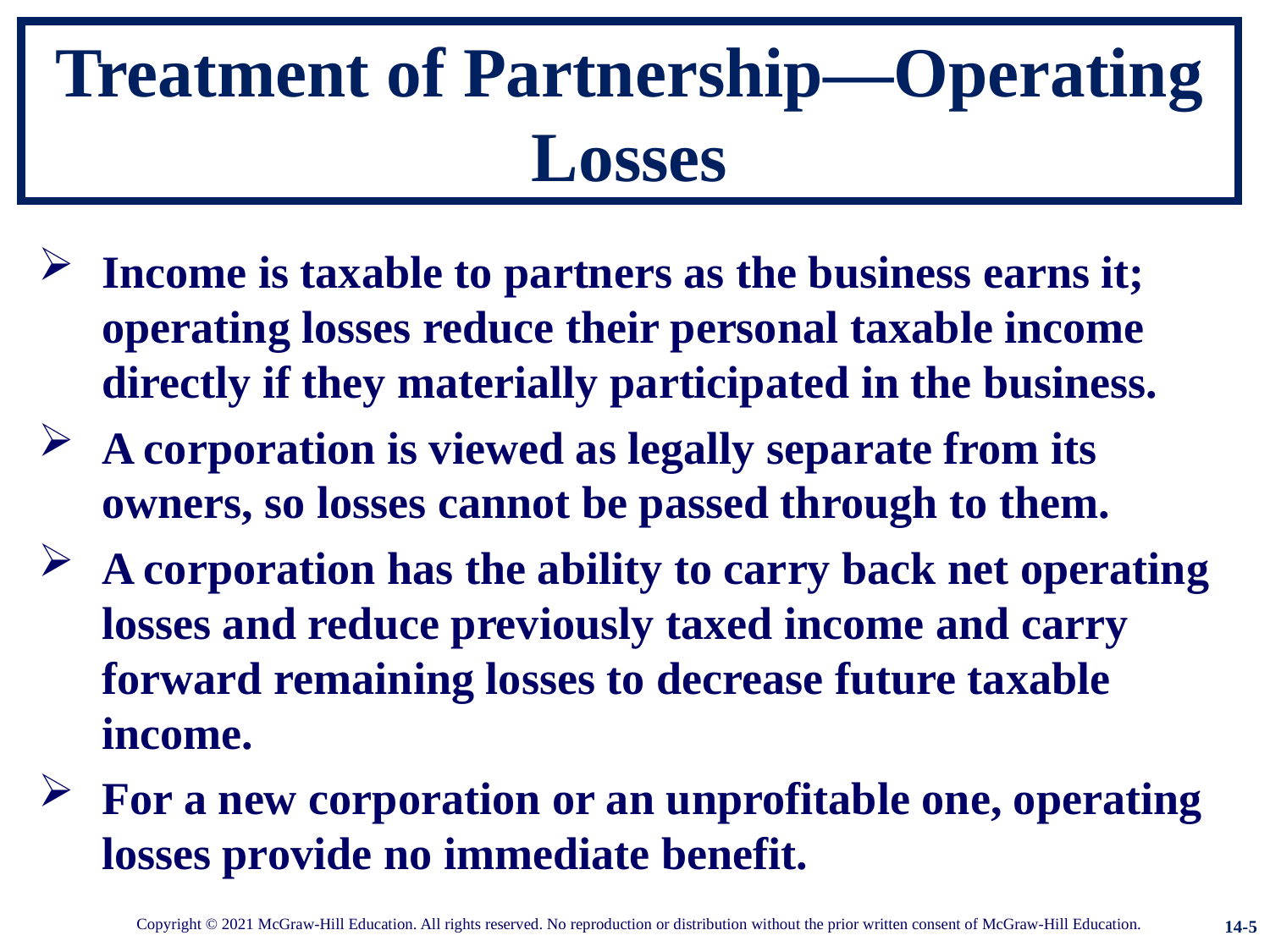

# Treatment of Partnership—Operating Losses
Income is taxable to partners as the business earns it; operating losses reduce their personal taxable income directly if they materially participated in the business.
A corporation is viewed as legally separate from its owners, so losses cannot be passed through to them.
A corporation has the ability to carry back net operating losses and reduce previously taxed income and carry forward remaining losses to decrease future taxable income.
For a new corporation or an unprofitable one, operating losses provide no immediate benefit.
14-5
Copyright © 2021 McGraw-Hill Education. All rights reserved. No reproduction or distribution without the prior written consent of McGraw-Hill Education.